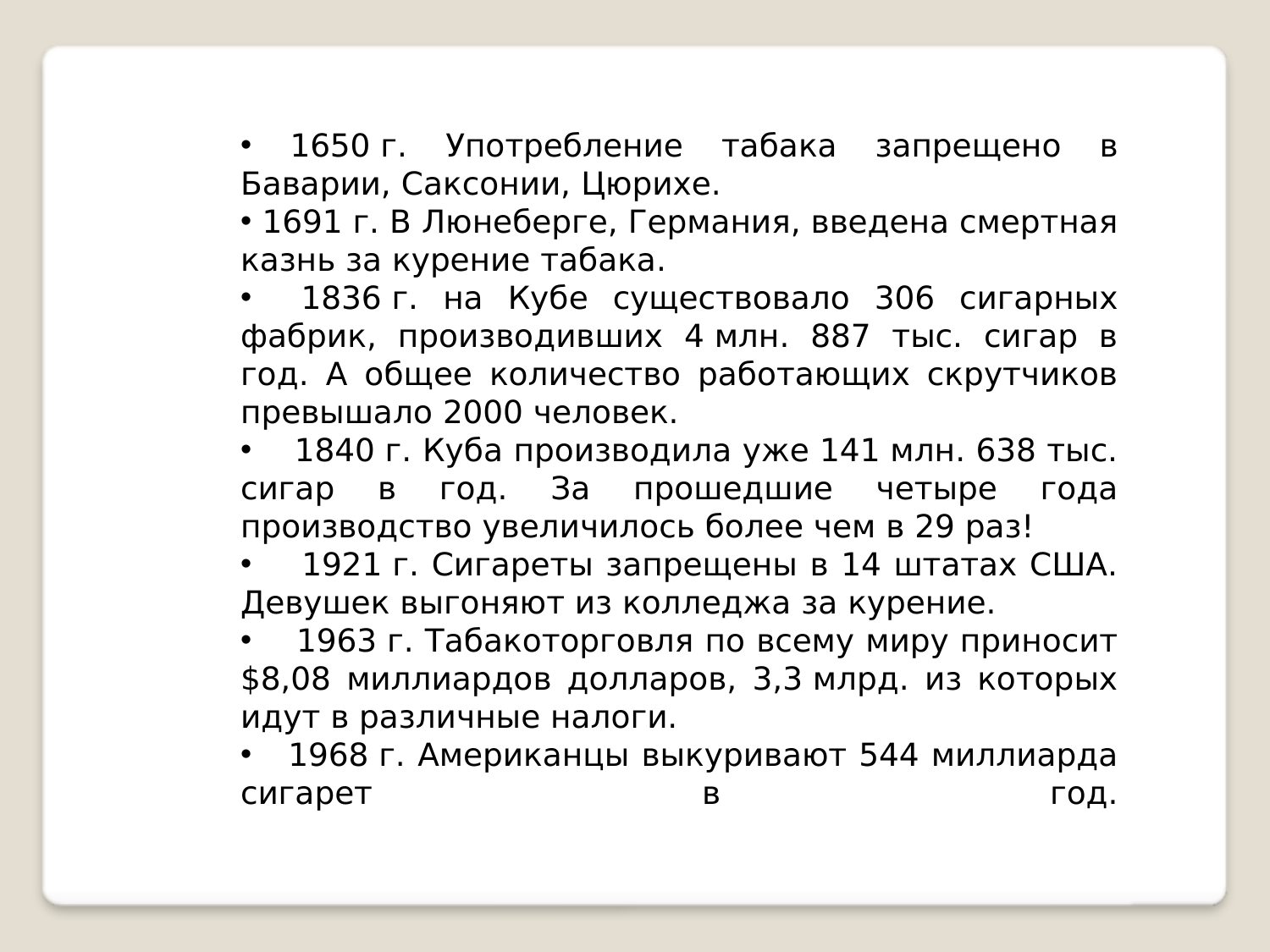

1650 г. Употребление табака запрещено в Баварии, Саксонии, Цюрихе.
 1691 г. В Люнеберге, Германия, введена смертная казнь за курение табака.
  1836 г. на Кубе существовало 306 сигарных фабрик, производивших 4 млн. 887 тыс. сигар в год. А общее количество работающих скрутчиков превышало 2000 человек.
    1840 г. Куба производила уже 141 млн. 638 тыс. сигар в год. За прошедшие четыре года производство увеличилось более чем в 29 раз!
    1921 г. Сигареты запрещены в 14 штатах США. Девушек выгоняют из колледжа за курение.
    1963 г. Табакоторговля по всему миру приносит $8,08 миллиардов долларов, 3,3 млрд. из которых идут в различные налоги.
   1968 г. Американцы выкуривают 544 миллиарда сигарет в год.